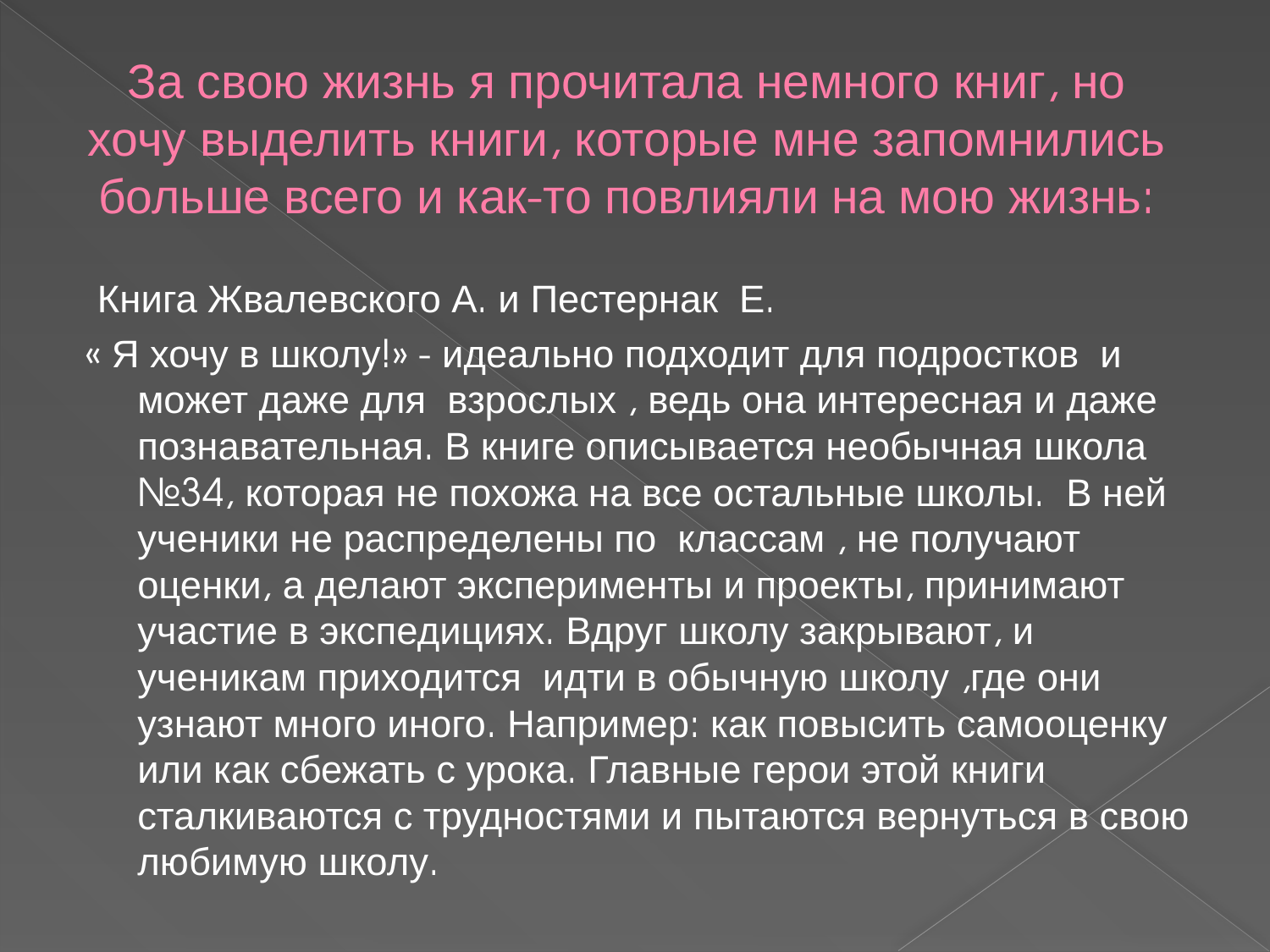

# За свою жизнь я прочитала немного книг, но хочу выделить книги, которые мне запомнились больше всего и как-то повлияли на мою жизнь:
 Книга Жвалевского А. и Пестернак  Е.
« Я хочу в школу!» - идеально подходит для подростков  и может даже для  взрослых , ведь она интересная и даже познавательная. В книге описывается необычная школа №34, которая не похожа на все остальные школы.  В ней ученики не распределены по  классам , не получают оценки, а делают эксперименты и проекты, принимают участие в экспедициях. Вдруг школу закрывают, и ученикам приходится  идти в обычную школу ,где они узнают много иного. Например: как повысить самооценку или как сбежать с урока. Главные герои этой книги сталкиваются с трудностями и пытаются вернуться в свою любимую школу.